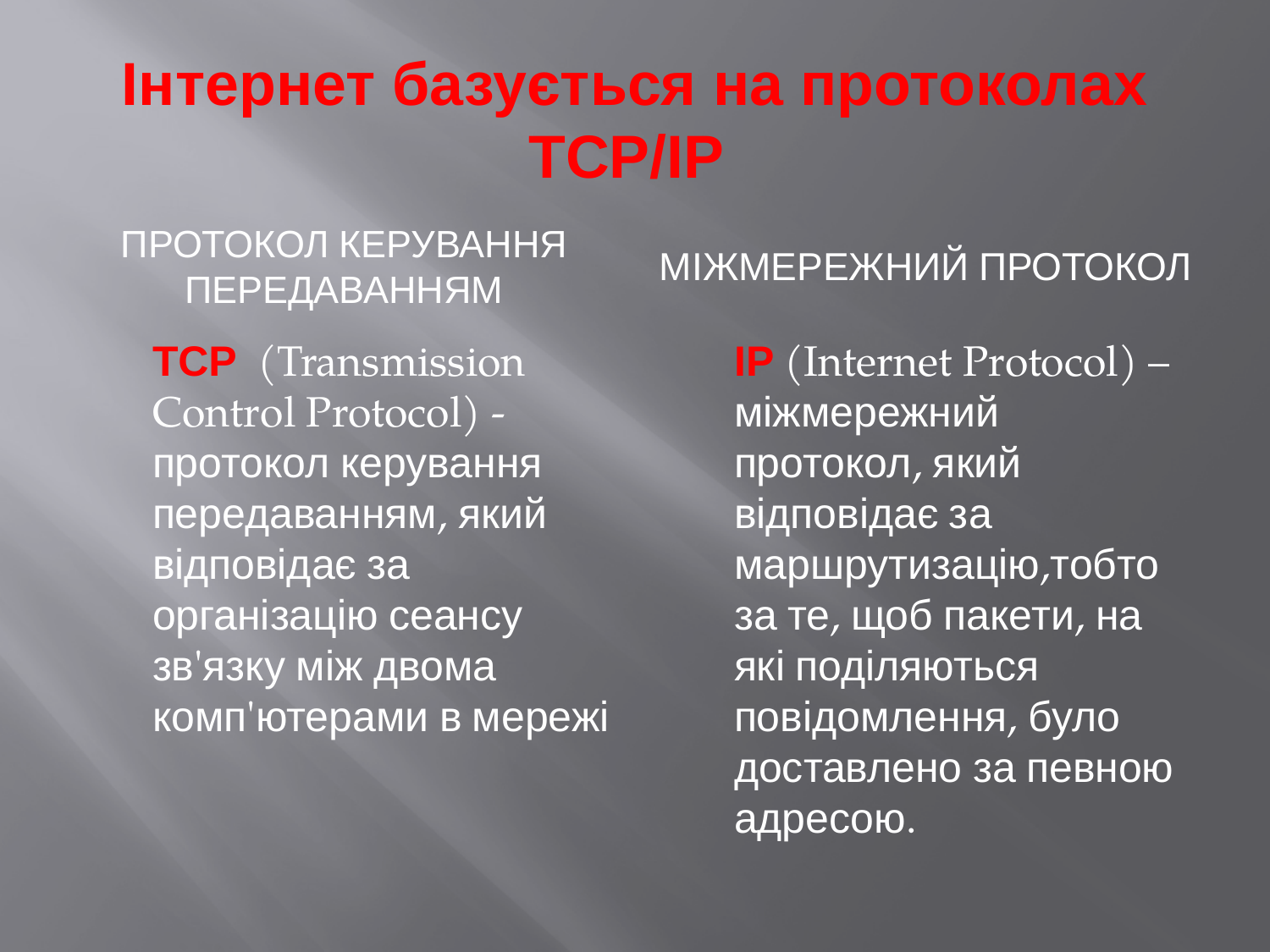

# Інтернет базується на протоколах ТСР/ІР
Протокол керування передаванням
Міжмережний протокол
	ТСР  (Transmission Control Protocol) - протокол керування передаванням, який відповідає за організацію сеансу зв'язку між двома комп'ютерами в мережі

	ІР (Internet Protocol) – міжмережний протокол, який відповідає за маршрутизацію,тобто за те, щоб пакети, на які поділяються  повідомлення, було доставлено за певною адресою.